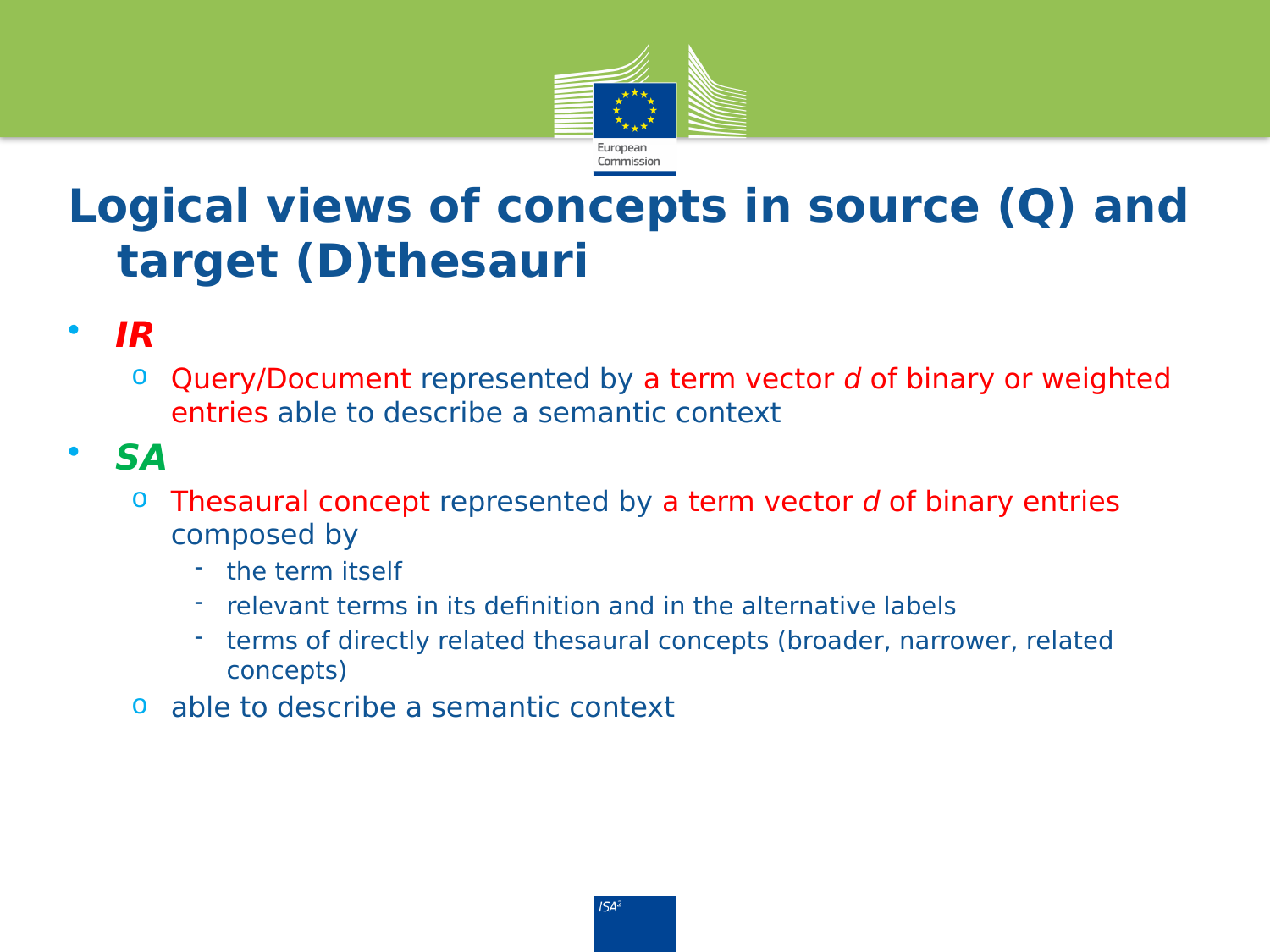

# Logical views of concepts in source (Q) and target (D)thesauri
IR
Query/Document represented by a term vector d of binary or weighted entries able to describe a semantic context
SA
Thesaural concept represented by a term vector d of binary entries composed by
the term itself
relevant terms in its definition and in the alternative labels
terms of directly related thesaural concepts (broader, narrower, related concepts)
able to describe a semantic context